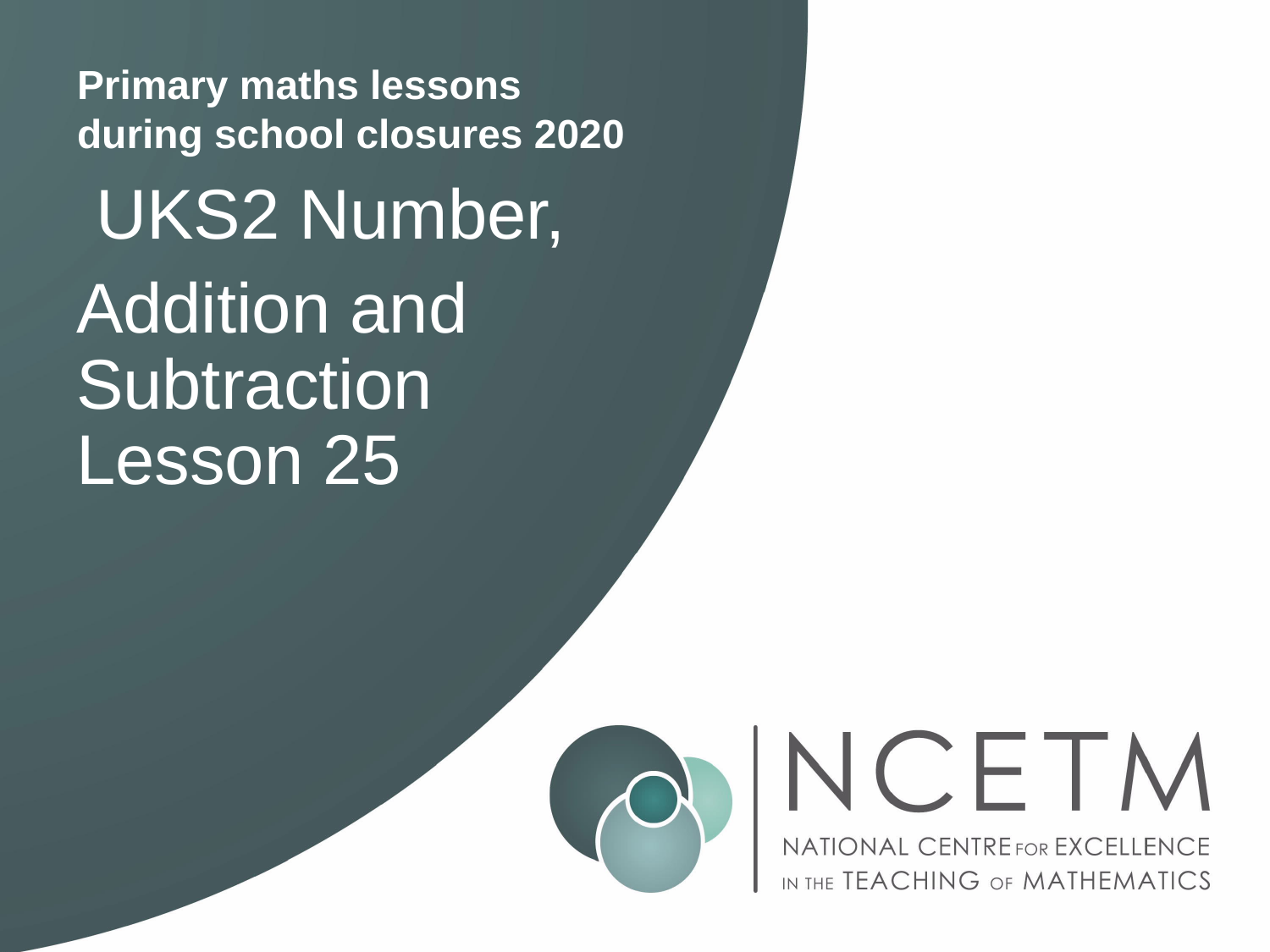

UKS2 Number,
Addition and Subtraction
Lesson 25